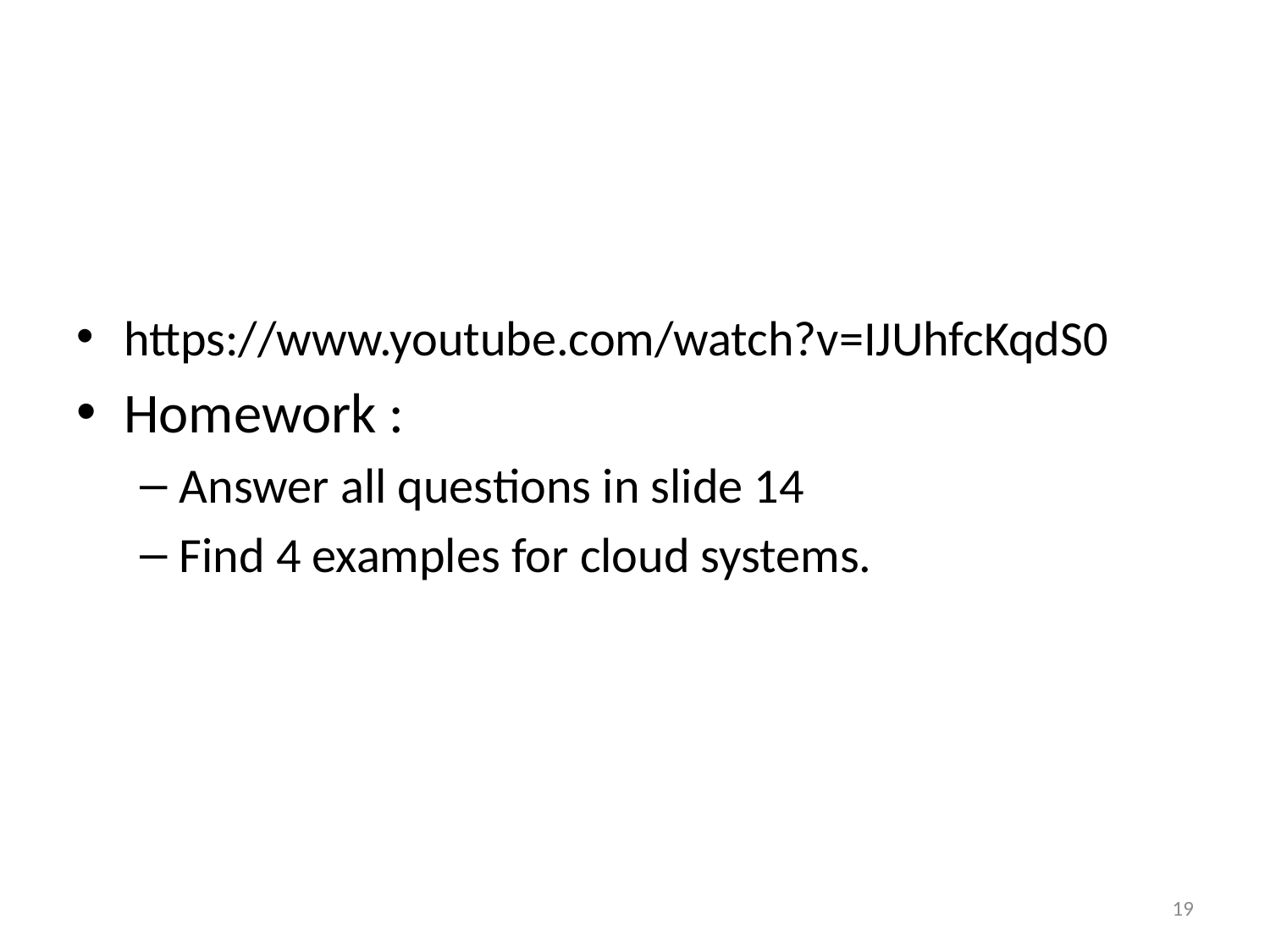

#

https://www.youtube.com/watch?v=IJUhfcKqdS0
Homework :
Answer all questions in slide 14
Find 4 examples for cloud systems.
19